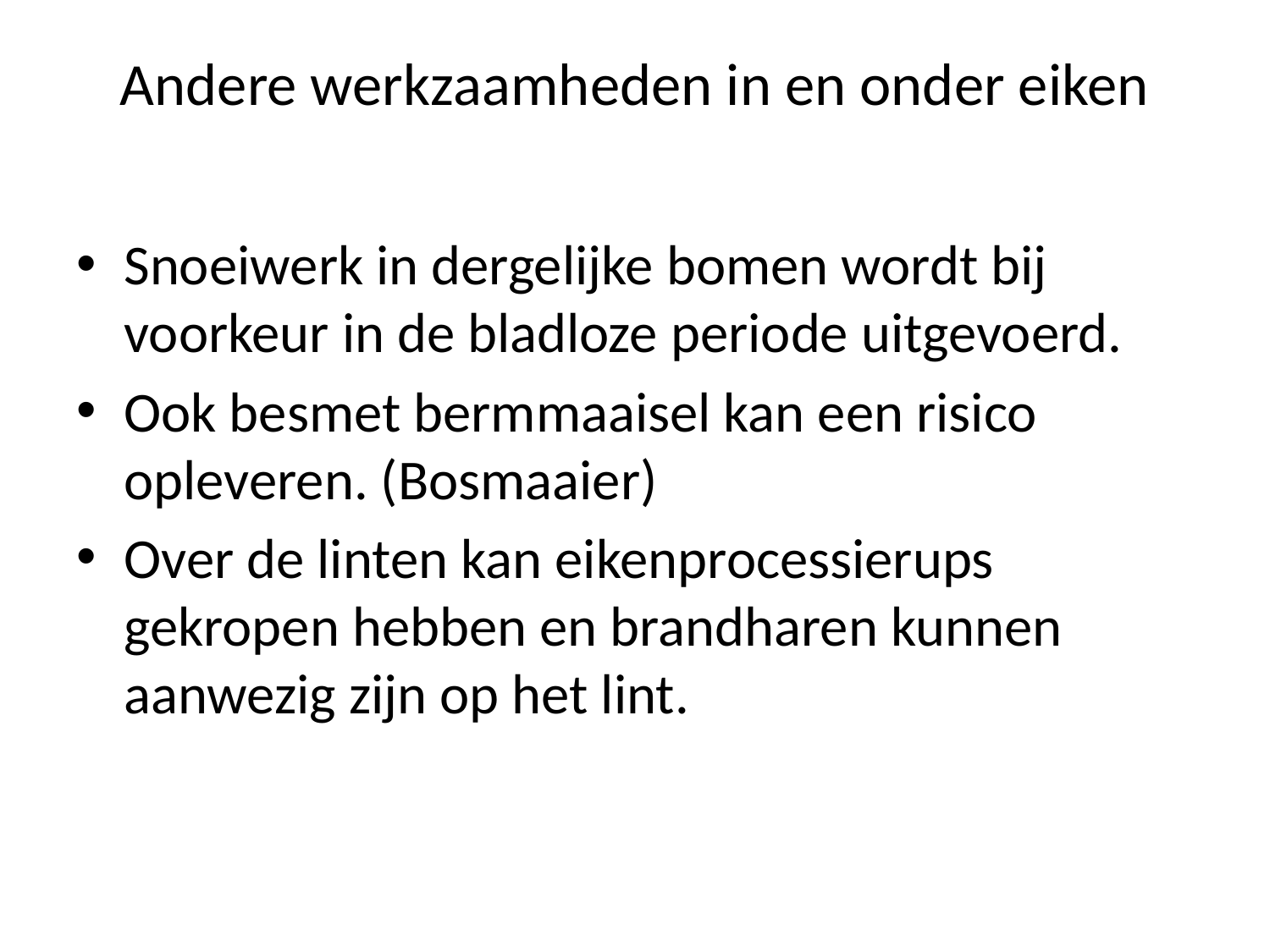

# Andere werkzaamheden in en onder eiken
Snoeiwerk in dergelijke bomen wordt bij voorkeur in de bladloze periode uitgevoerd.
Ook besmet bermmaaisel kan een risico opleveren. (Bosmaaier)
Over de linten kan eikenprocessierups gekropen hebben en brandharen kunnen aanwezig zijn op het lint.